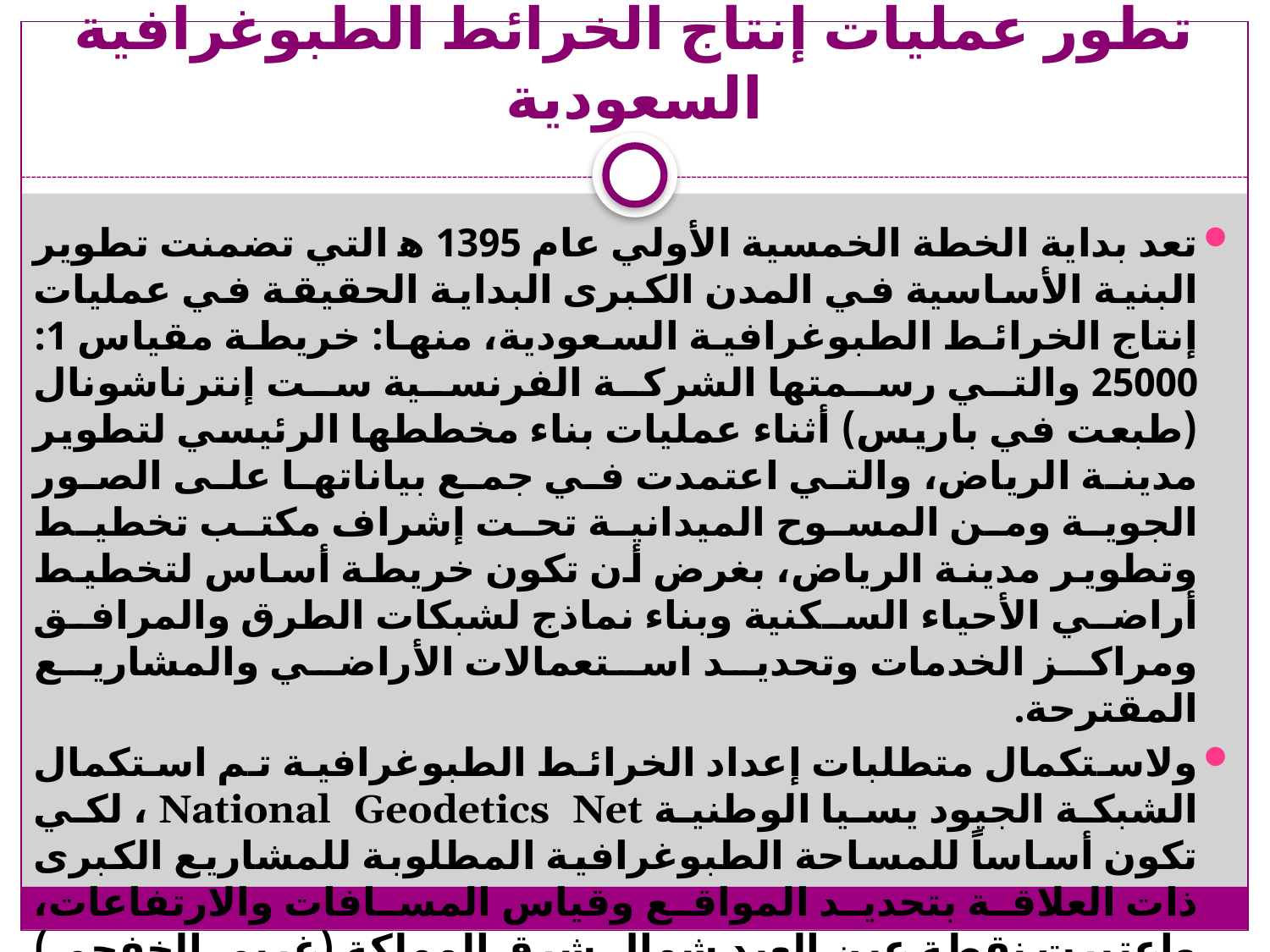

# تطور عمليات إنتاج الخرائط الطبوغرافية السعودية
تعد بداية الخطة الخمسية الأولي عام 1395 ﮬ التي تضمنت تطوير البنية الأساسية في المدن الكبرى البداية الحقيقة في عمليات إنتاج الخرائط الطبوغرافية السعودية، منها: خريطة مقياس 1: 25000 والتي رسمتها الشركة الفرنسية ست إنترناشونال (طبعت في باريس) أثناء عمليات بناء مخططها الرئيسي لتطوير مدينة الرياض، والتي اعتمدت في جمع بياناتها على الصور الجوية ومن المسوح الميدانية تحت إشراف مكتب تخطيط وتطوير مدينة الرياض، بغرض أن تكون خريطة أساس لتخطيط أراضي الأحياء السكنية وبناء نماذج لشبكات الطرق والمرافق ومراكز الخدمات وتحديد استعمالات الأراضي والمشاريع المقترحة.
ولاستكمال متطلبات إعداد الخرائط الطبوغرافية تم استكمال الشبكة الجيود يسيا الوطنية National Geodetics Net ، لكي تكون أساساً للمساحة الطبوغرافية المطلوبة للمشاريع الكبرى ذات العلاقة بتحديد المواقع وقياس المسافات والارتفاعات، واعتبرت نقطة عين العبد شمال شرق المملكة (غربي الخفجي) المرجع الأفقي للشبكة، ( وهي نقطة مثلثات من الدرجة الأولي، وأحد طرفي خط القاعدة الأساسي للشبكة الجيوديسية الوطنية)، كما اعتبر متوسط منسوب سطح البحر داخل ميناء جدة على البحر الأحمر المرجع الرأسي للشبكة.